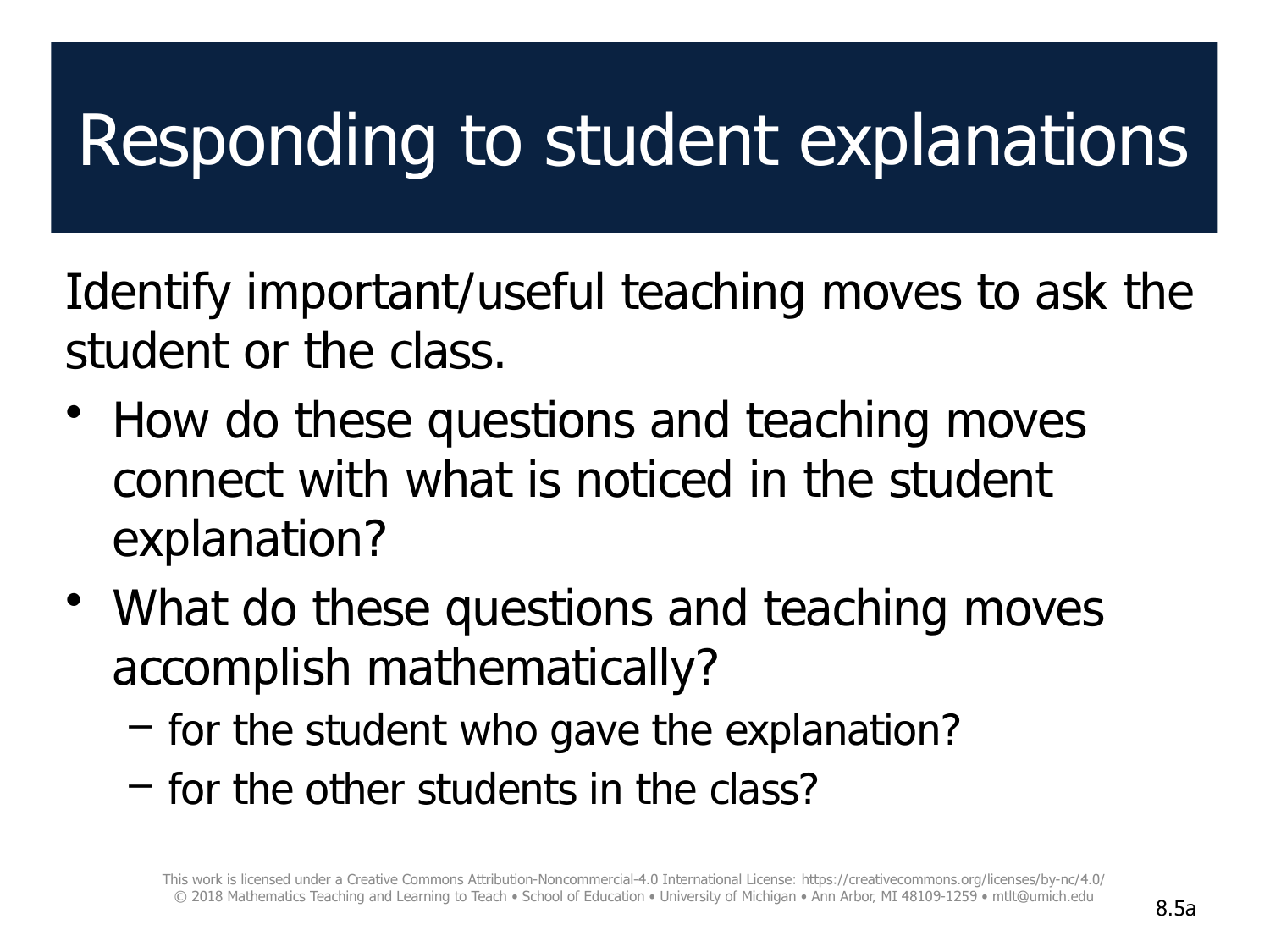

# Responding to student explanations
Identify important/useful teaching moves to ask the student or the class.
How do these questions and teaching moves connect with what is noticed in the student explanation?
What do these questions and teaching moves accomplish mathematically?
for the student who gave the explanation?
for the other students in the class?

This work is licensed under a Creative Commons Attribution-Noncommercial-4.0 International License: https://creativecommons.org/licenses/by-nc/4.0/
© 2018 Mathematics Teaching and Learning to Teach • School of Education • University of Michigan • Ann Arbor, MI 48109-1259 • mtlt@umich.edu
8.5a